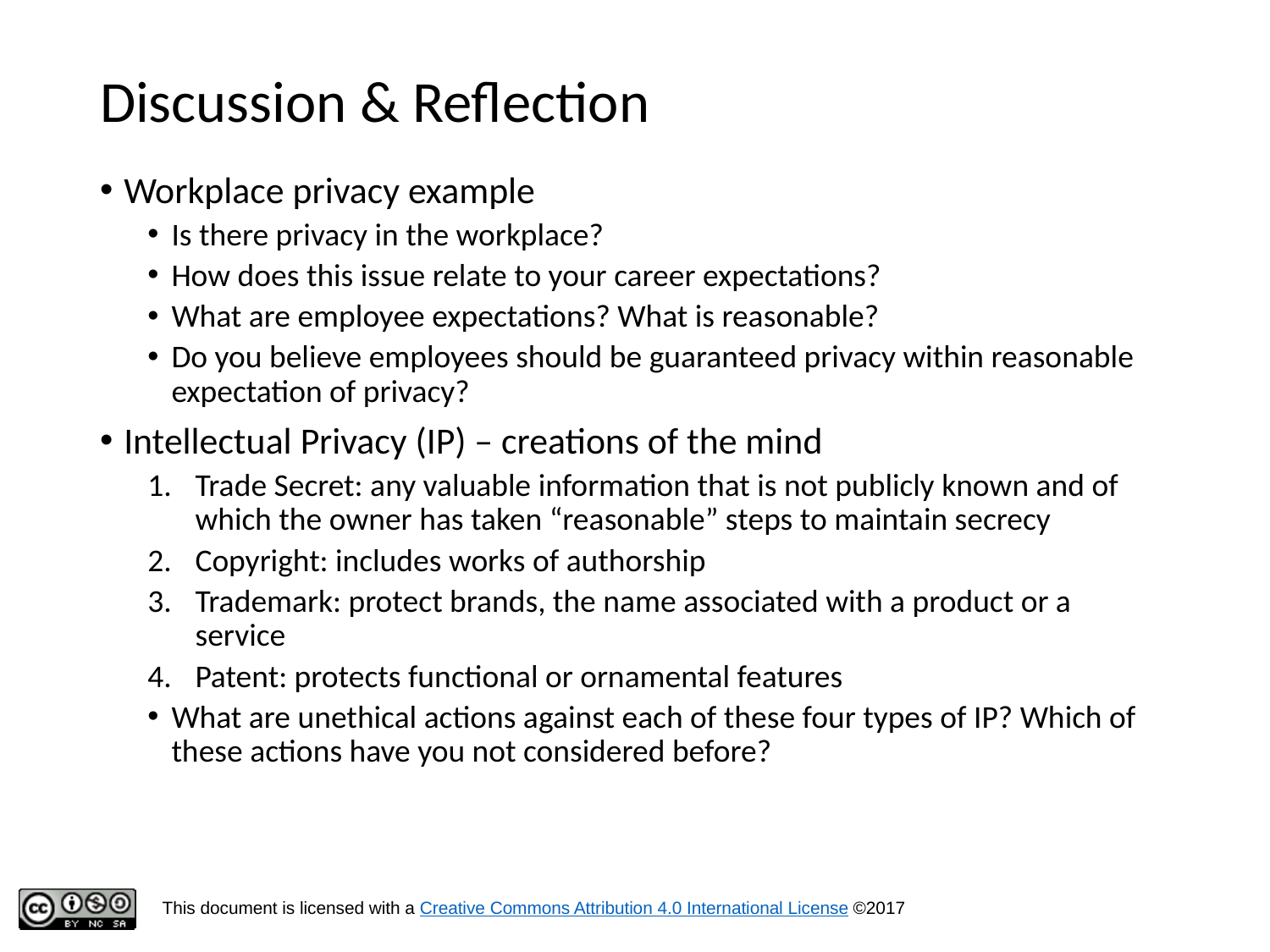

# Discussion & Reflection
Workplace privacy example
Is there privacy in the workplace?
How does this issue relate to your career expectations?
What are employee expectations? What is reasonable?
Do you believe employees should be guaranteed privacy within reasonable expectation of privacy?
Intellectual Privacy (IP) – creations of the mind
Trade Secret: any valuable information that is not publicly known and of which the owner has taken “reasonable” steps to maintain secrecy
Copyright: includes works of authorship
Trademark: protect brands, the name associated with a product or a service
Patent: protects functional or ornamental features
What are unethical actions against each of these four types of IP? Which of these actions have you not considered before?